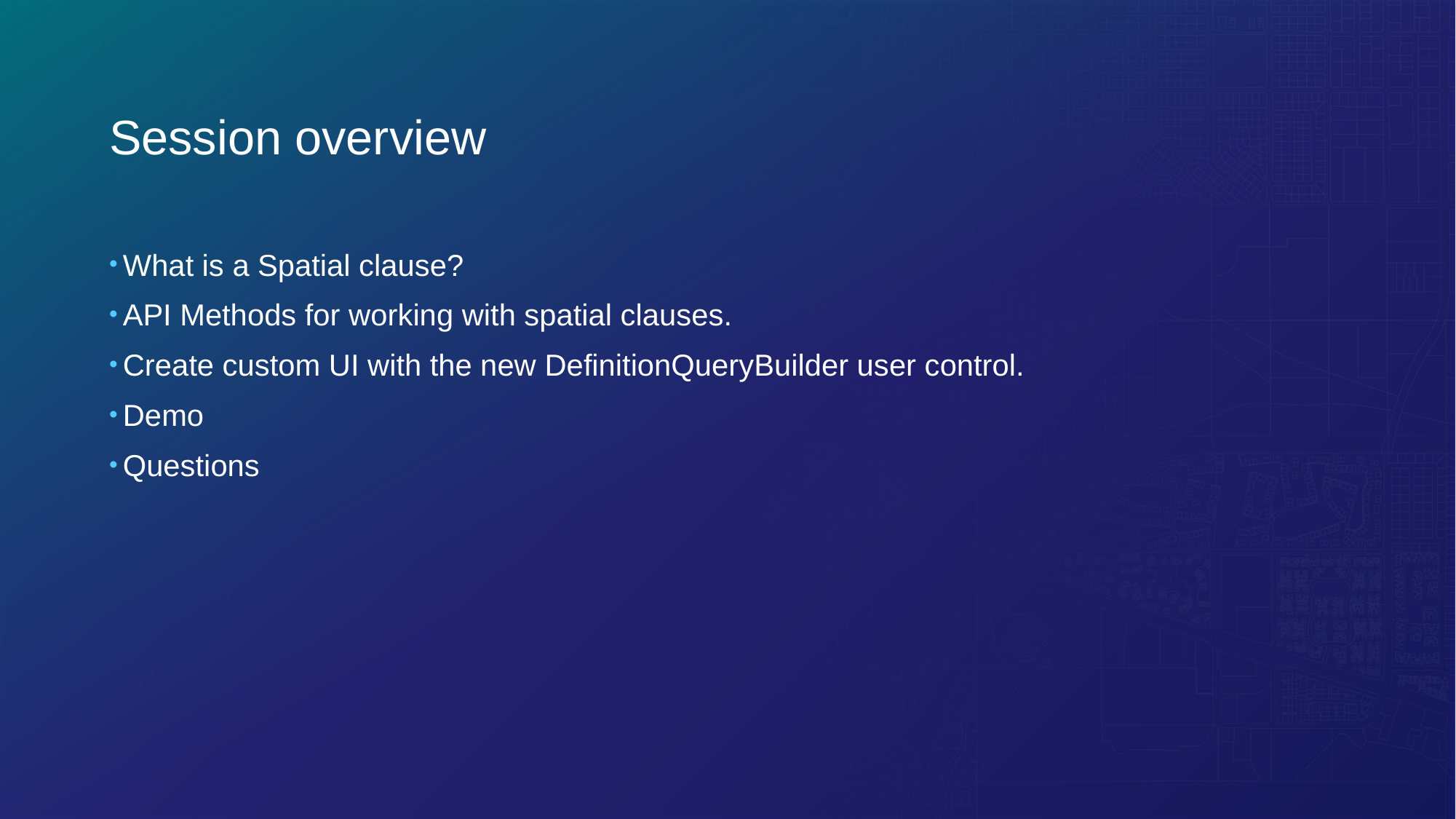

# Session overview

What is a Spatial clause?
API Methods for working with spatial clauses.
Create custom UI with the new DefinitionQueryBuilder user control.
Demo
Questions